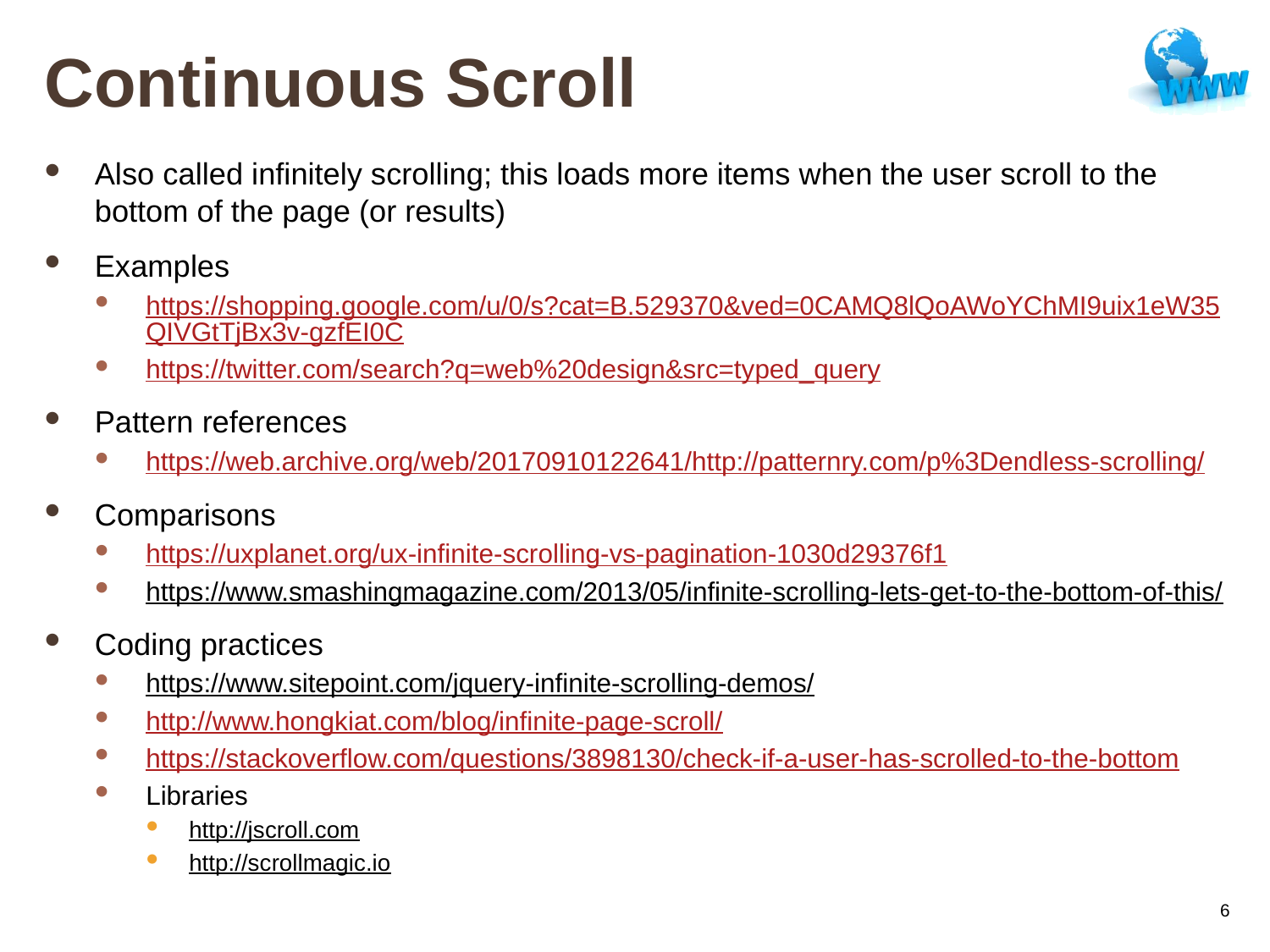

# Continuous Scroll
Also called infinitely scrolling; this loads more items when the user scroll to the bottom of the page (or results)
Examples
https://shopping.google.com/u/0/s?cat=B.529370&ved=0CAMQ8lQoAWoYChMI9uix1eW35QIVGtTjBx3v-gzfEI0C
https://twitter.com/search?q=web%20design&src=typed_query
Pattern references
https://web.archive.org/web/20170910122641/http://patternry.com/p%3Dendless-scrolling/
Comparisons
https://uxplanet.org/ux-infinite-scrolling-vs-pagination-1030d29376f1
https://www.smashingmagazine.com/2013/05/infinite-scrolling-lets-get-to-the-bottom-of-this/
Coding practices
https://www.sitepoint.com/jquery-infinite-scrolling-demos/
http://www.hongkiat.com/blog/infinite-page-scroll/
https://stackoverflow.com/questions/3898130/check-if-a-user-has-scrolled-to-the-bottom
Libraries
http://jscroll.com
http://scrollmagic.io
6